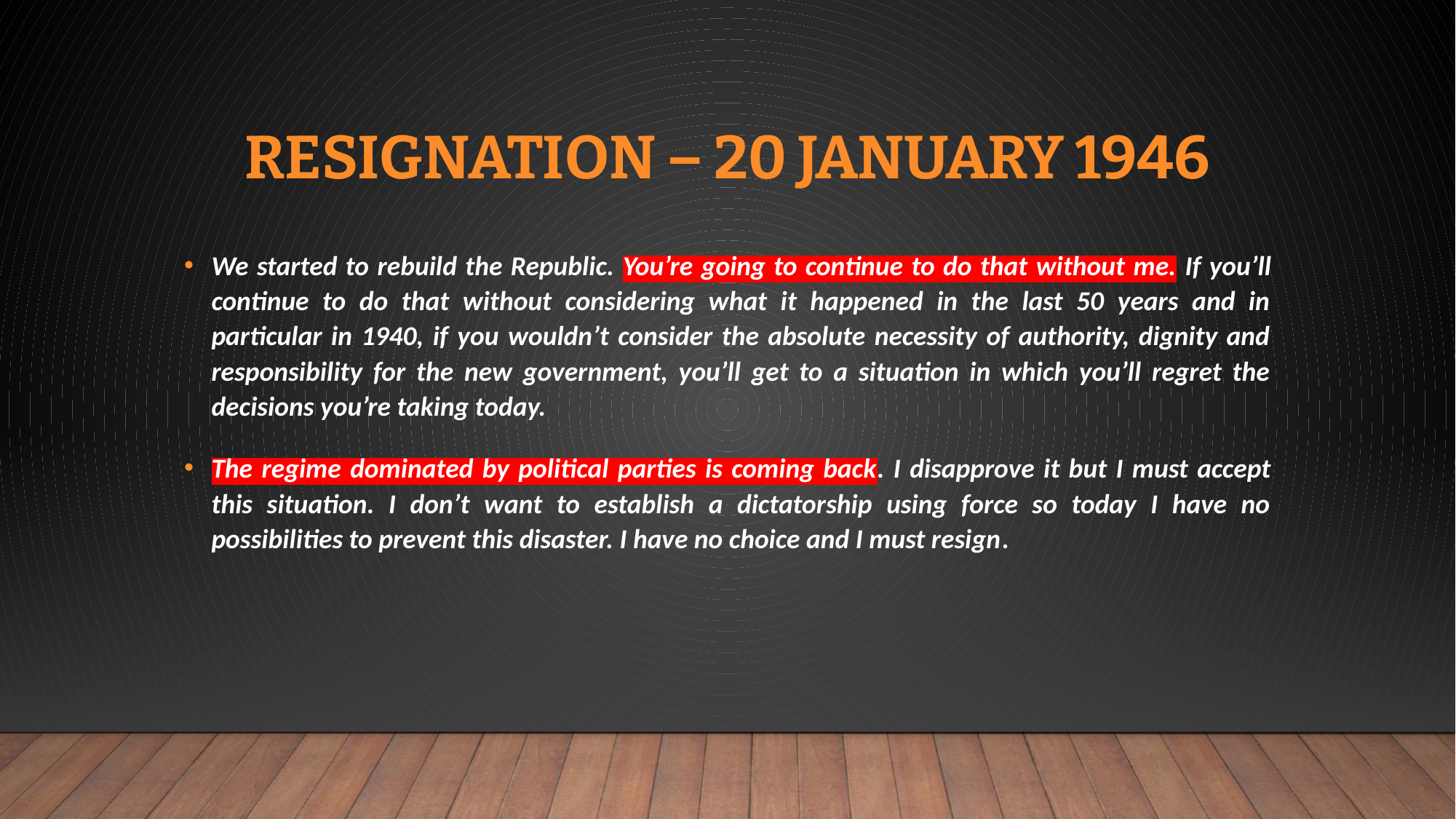

# RESIGNATION – 20 JANUARY 1946
We started to rebuild the Republic. You’re going to continue to do that without me. If you’ll continue to do that without considering what it happened in the last 50 years and in particular in 1940, if you wouldn’t consider the absolute necessity of authority, dignity and responsibility for the new government, you’ll get to a situation in which you’ll regret the decisions you’re taking today.
The regime dominated by political parties is coming back. I disapprove it but I must accept this situation. I don’t want to establish a dictatorship using force so today I have no possibilities to prevent this disaster. I have no choice and I must resign.